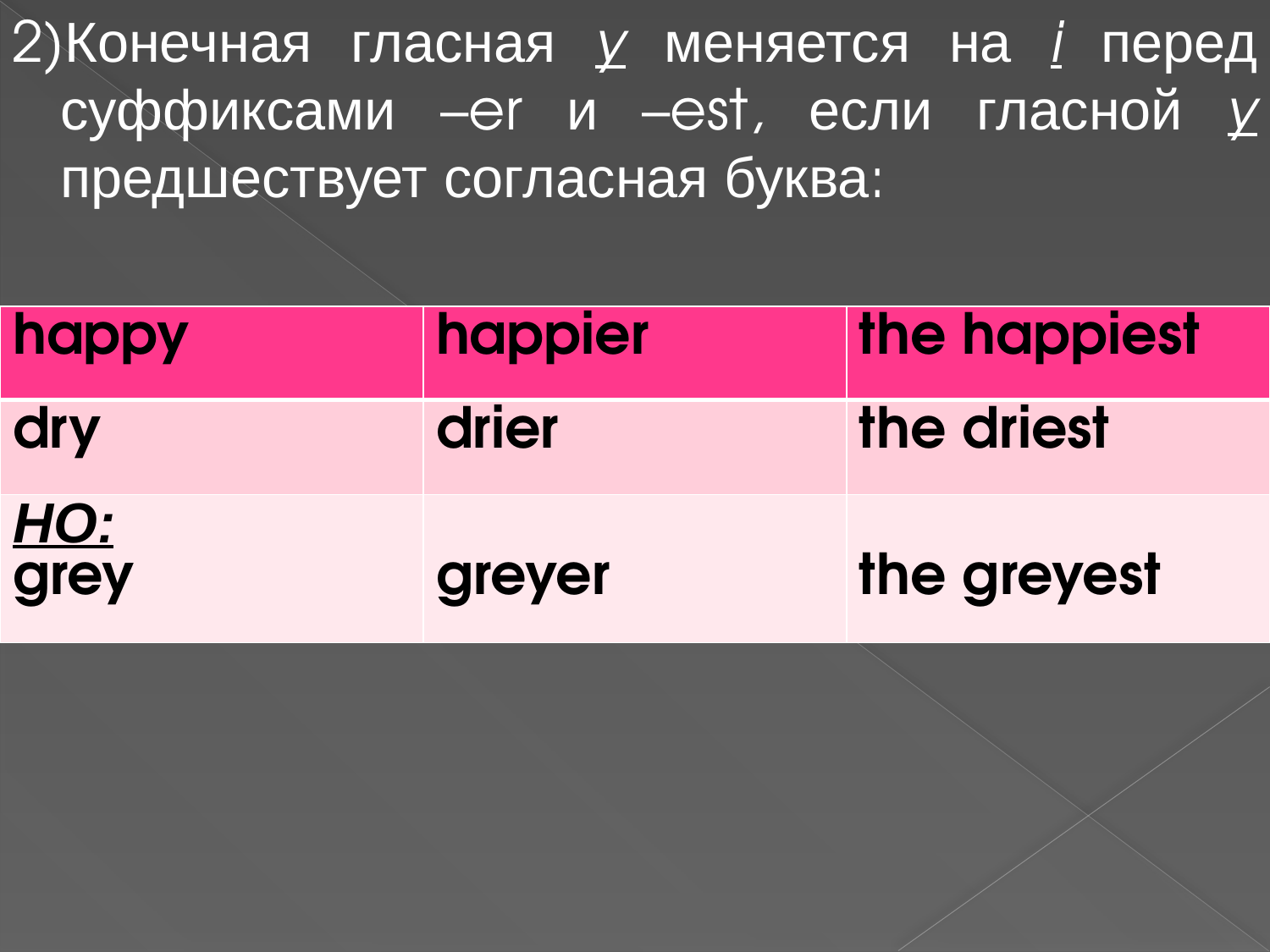

2)Конечная гласная y меняется на i перед суффиксами –er и –est, если гласной y предшествует согласная буква:

| happy | happier | the happiest |
| --- | --- | --- |
| dry | drier | the driest |
| НО: grey | greyer | the greyest |